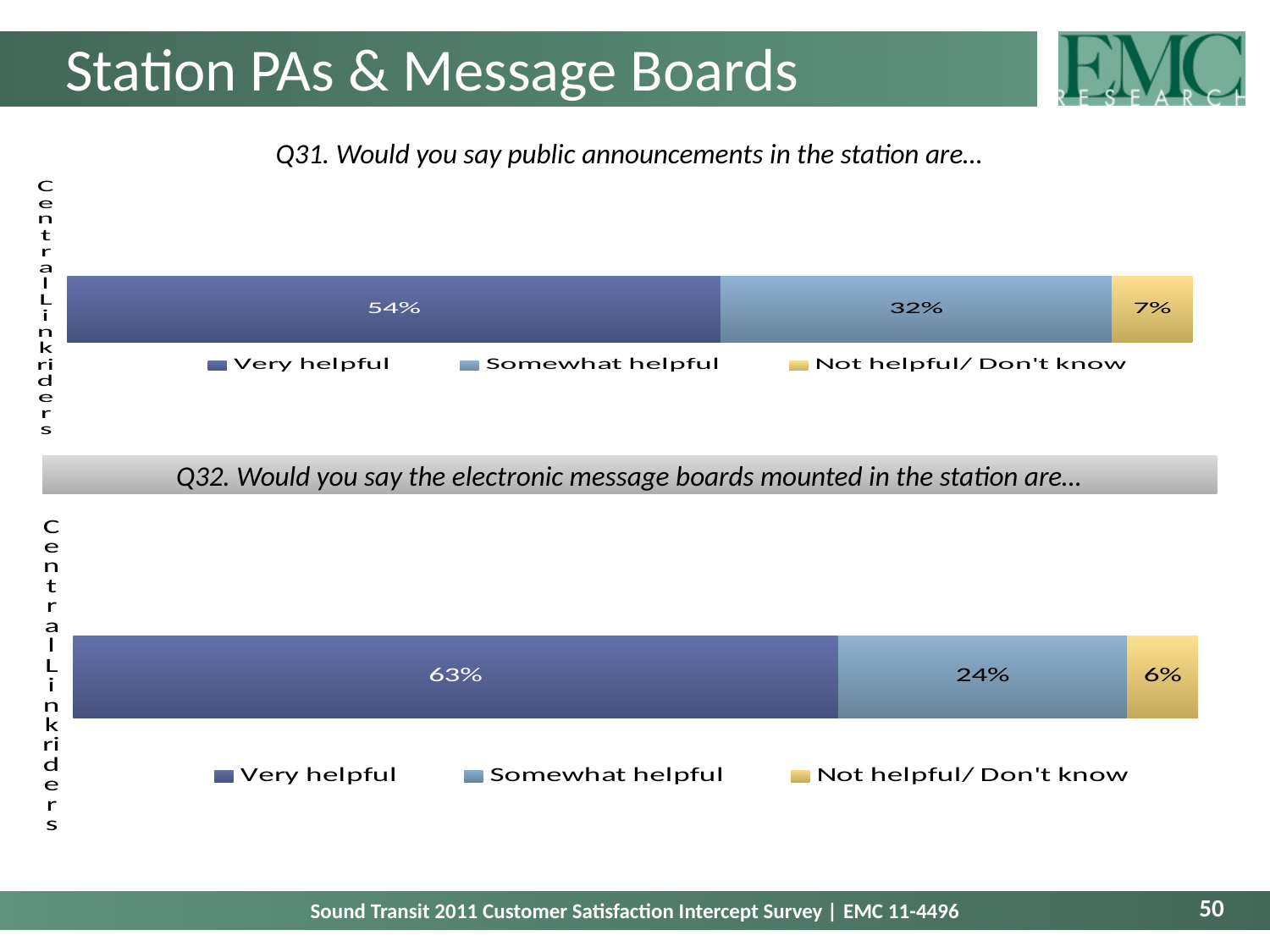

# Station PAs & Message Boards
Q31. Would you say public announcements in the station are…

### Chart

| Category | Very helpful | Somewhat helpful | Not helpful/ Don't know |
|---|---|---|---|
| Central Link riders | 0.5380516672519537 | 0.32268297712479566 | 0.06612248564685114 |
Q32. Would you say the electronic message boards mounted in the station are…

### Chart

| Category | Very helpful | Somewhat helpful | Not helpful/ Don't know |
|---|---|---|---|
| Central Link riders | 0.6307754579532376 | 0.2384598030168146 | 0.05836198518542702 |